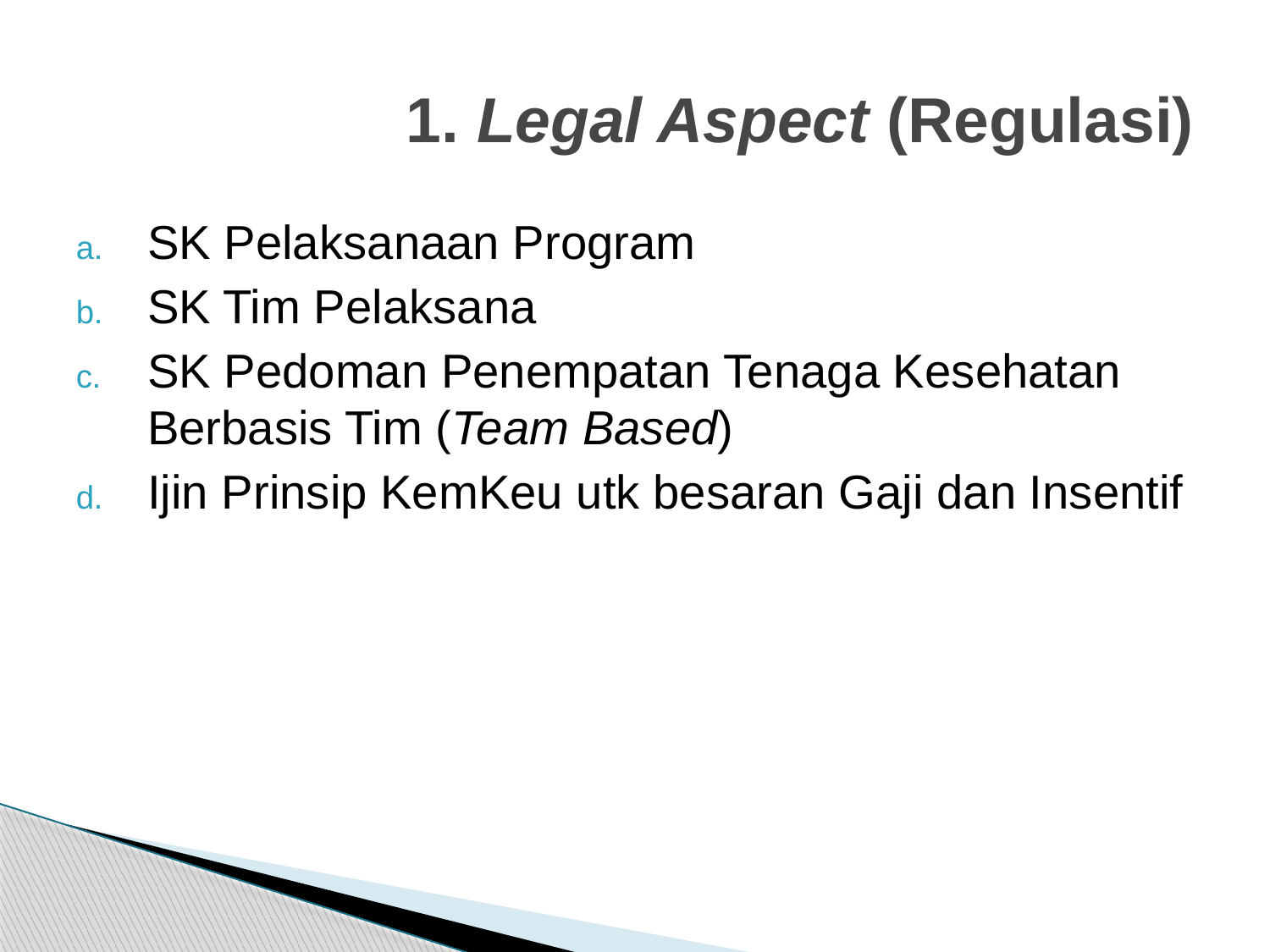

# 1. Legal Aspect (Regulasi)
SK Pelaksanaan Program
SK Tim Pelaksana
SK Pedoman Penempatan Tenaga Kesehatan Berbasis Tim (Team Based)
Ijin Prinsip KemKeu utk besaran Gaji dan Insentif